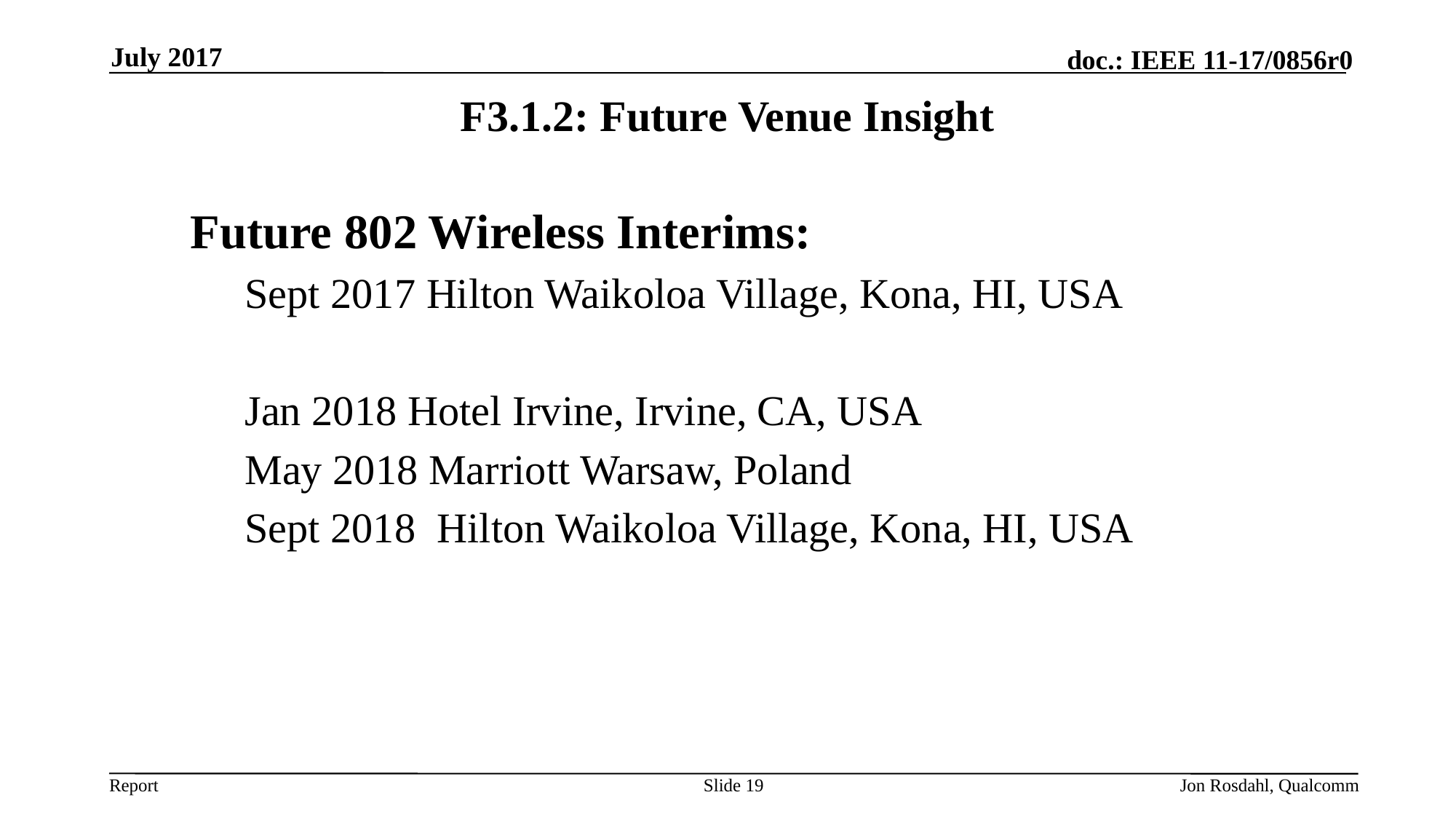

July 2017
# F3.1.2: Future Venue Insight
Future 802 Wireless Interims:
Sept 2017 Hilton Waikoloa Village, Kona, HI, USA

Jan 2018 Hotel Irvine, Irvine, CA, USA
May 2018 Marriott Warsaw, Poland
Sept 2018  Hilton Waikoloa Village, Kona, HI, USA

Slide 19
Jon Rosdahl, Qualcomm